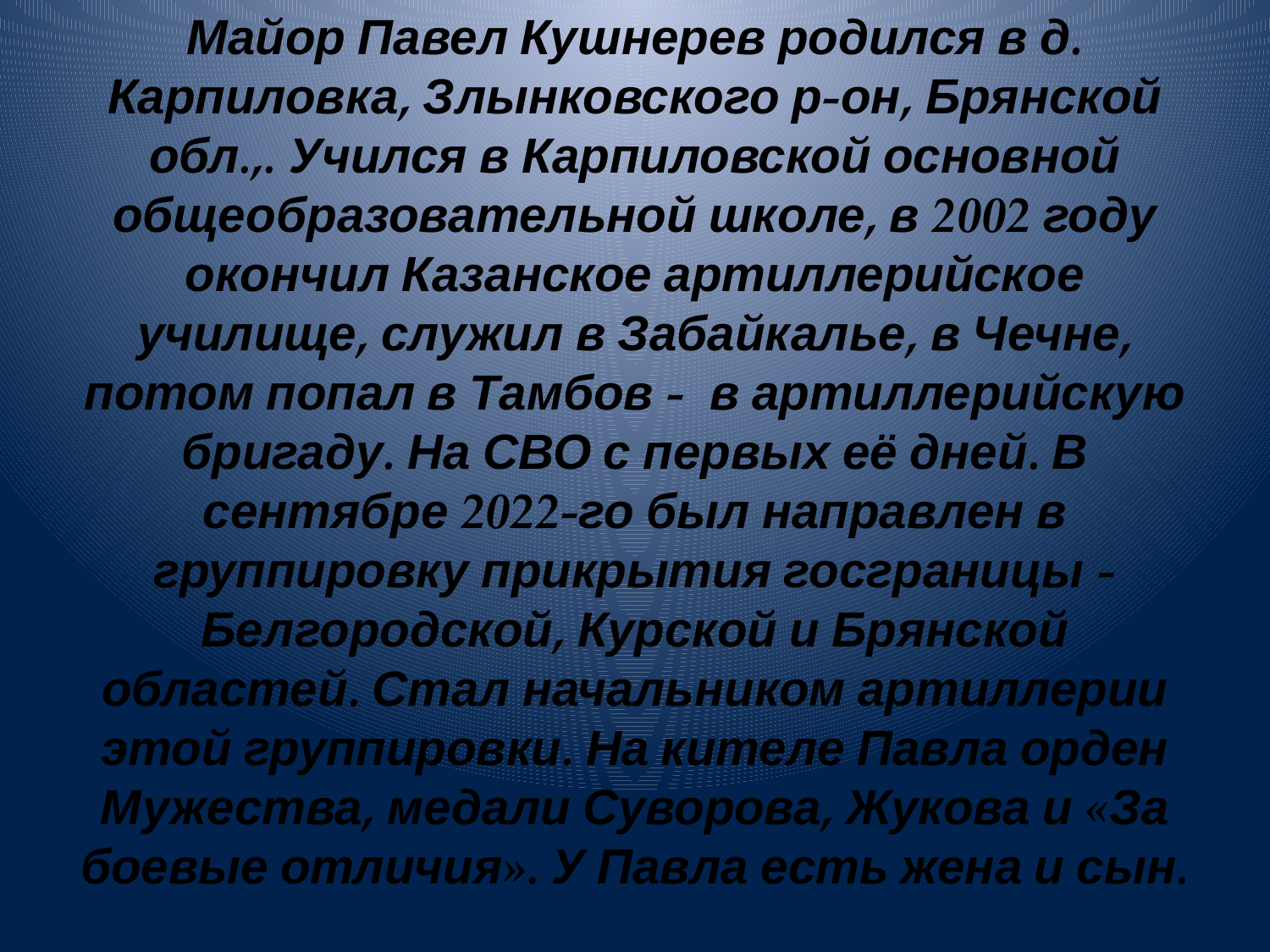

# Майор Павел Кушнерев родился в д. Карпиловка, Злынковского р-он, Брянской обл.,. Учился в Карпиловской основной общеобразовательной школе, в 2002 году окончил Казанское артиллерийское училище, служил в Забайкалье, в Чечне, потом попал в Тамбов -  в артиллерийскую бригаду. На СВО с первых её дней. В сентябре 2022-го был направлен в группировку прикрытия госграницы - Белгородской, Курской и Брянской областей. Стал начальником артиллерии этой группировки. На кителе Павла орден Мужества, медали Суворова, Жукова и «За боевые отличия». У Павла есть жена и сын.